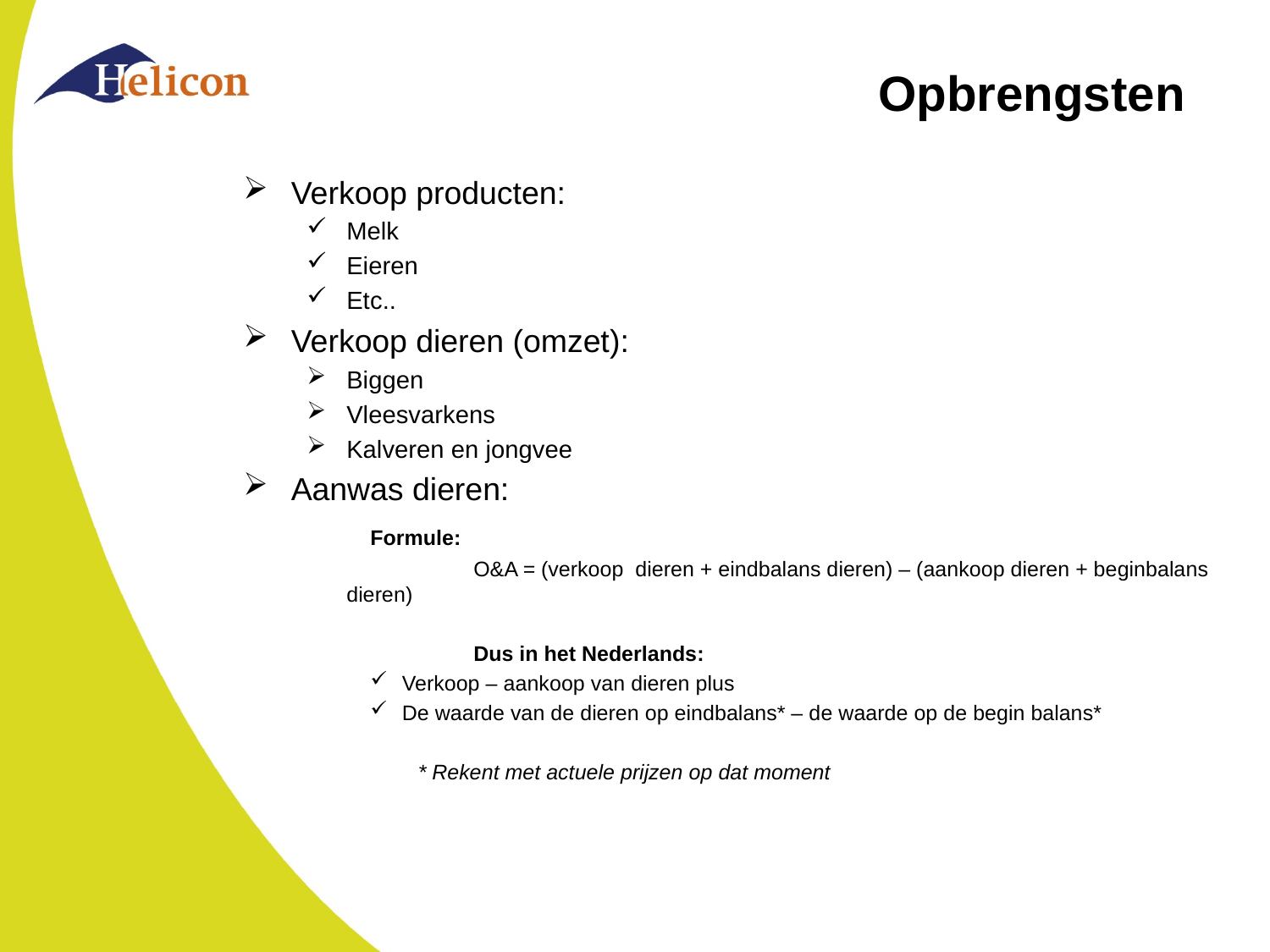

# Opbrengsten
Verkoop producten:
Melk
Eieren
Etc..
Verkoop dieren (omzet):
Biggen
Vleesvarkens
Kalveren en jongvee
Aanwas dieren:
	Formule:
		O&A = (verkoop  dieren + eindbalans dieren) – (aankoop dieren + beginbalans dieren)

		Dus in het Nederlands:
Verkoop – aankoop van dieren plus
De waarde van de dieren op eindbalans* – de waarde op de begin balans*

		* Rekent met actuele prijzen op dat moment